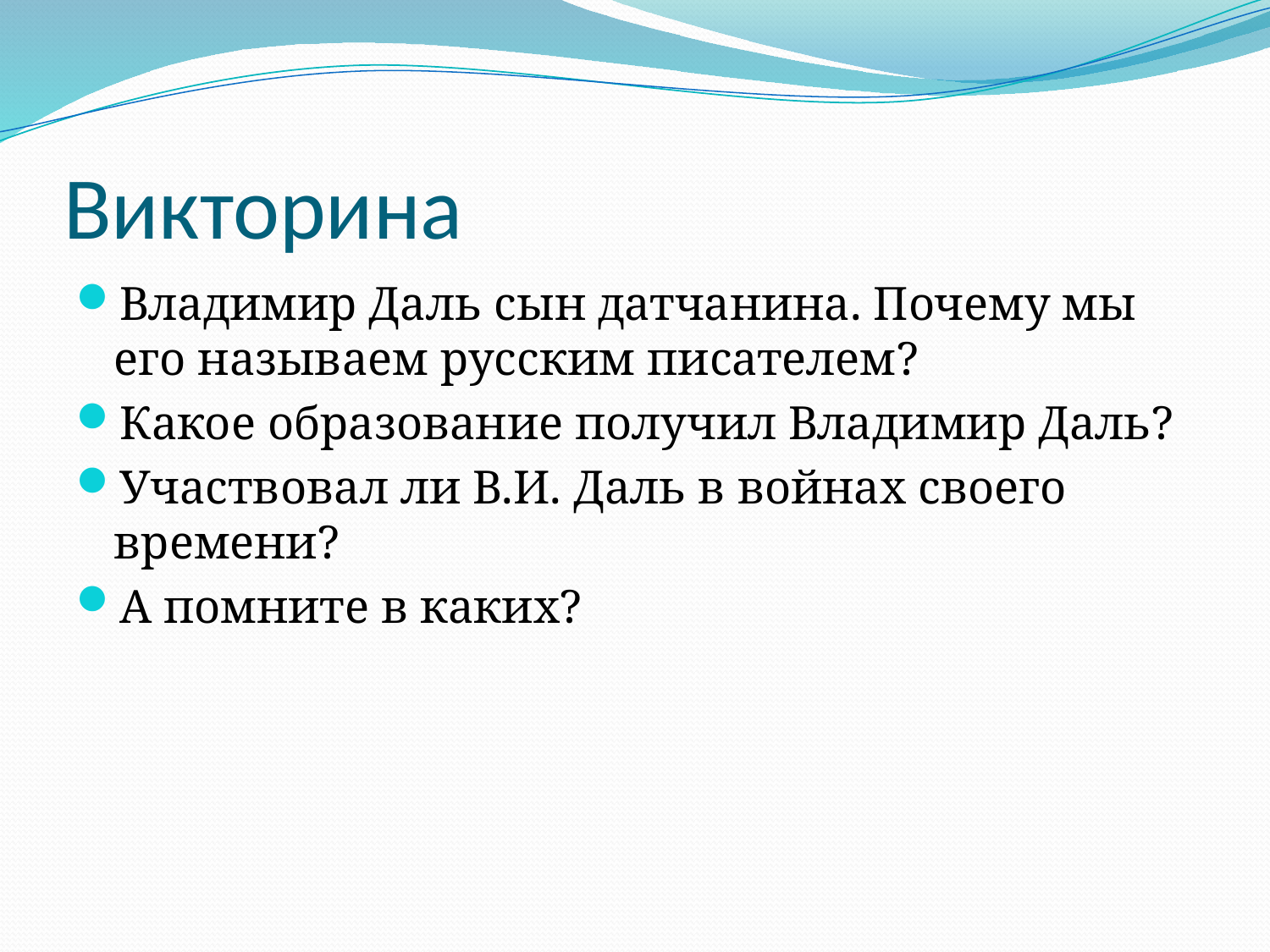

# Викторина
Владимир Даль сын датчанина. Почему мы его называем русским писателем?
Какое образование получил Владимир Даль?
Участвовал ли В.И. Даль в войнах своего времени?
А помните в каких?